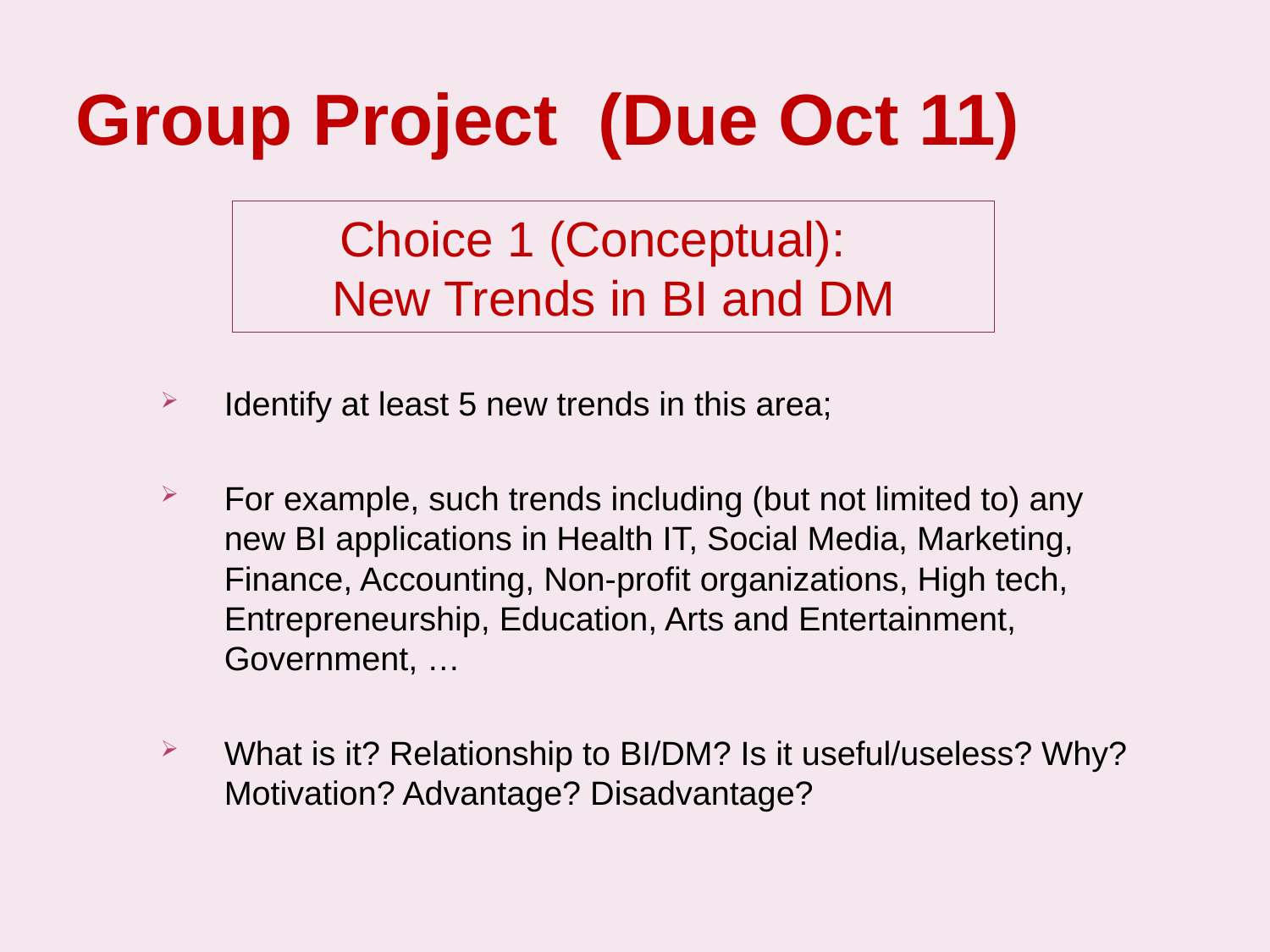

# Group Project  (Due Oct 11)
Choice 1 (Conceptual):
New Trends in BI and DM
Identify at least 5 new trends in this area;

For example, such trends including (but not limited to) any new BI applications in Health IT, Social Media, Marketing, Finance, Accounting, Non-profit organizations, High tech, Entrepreneurship, Education, Arts and Entertainment, Government, …

What is it? Relationship to BI/DM? Is it useful/useless? Why? Motivation? Advantage? Disadvantage?